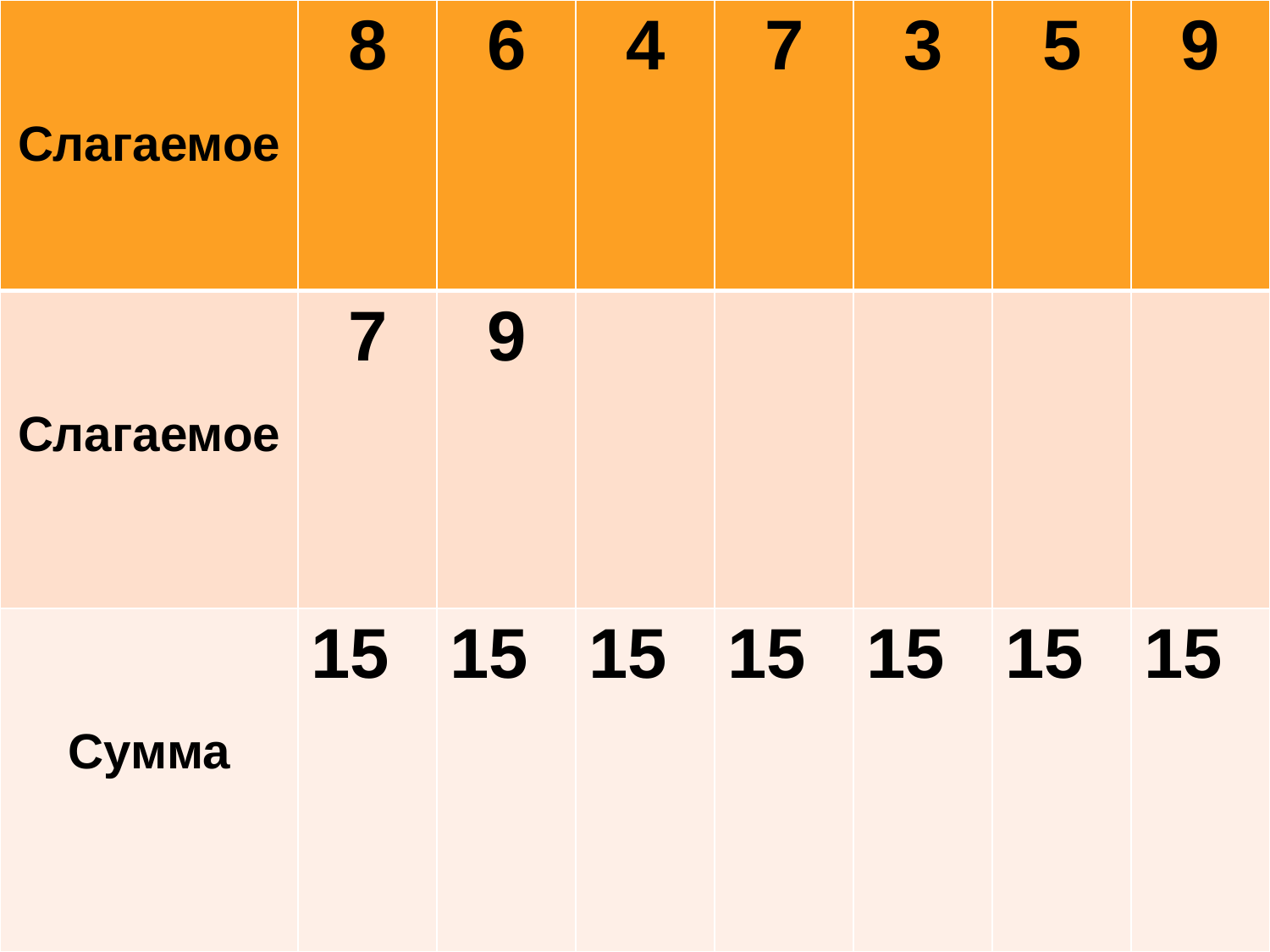

| Слагаемое | 8 | 6 | 4 | 7 | 3 | 5 | 9 |
| --- | --- | --- | --- | --- | --- | --- | --- |
| Слагаемое | 7 | 9 |  |  |  |  |  |
| Сумма | 15 | 15 | 15 | 15 | 15 | 15 | 15 |